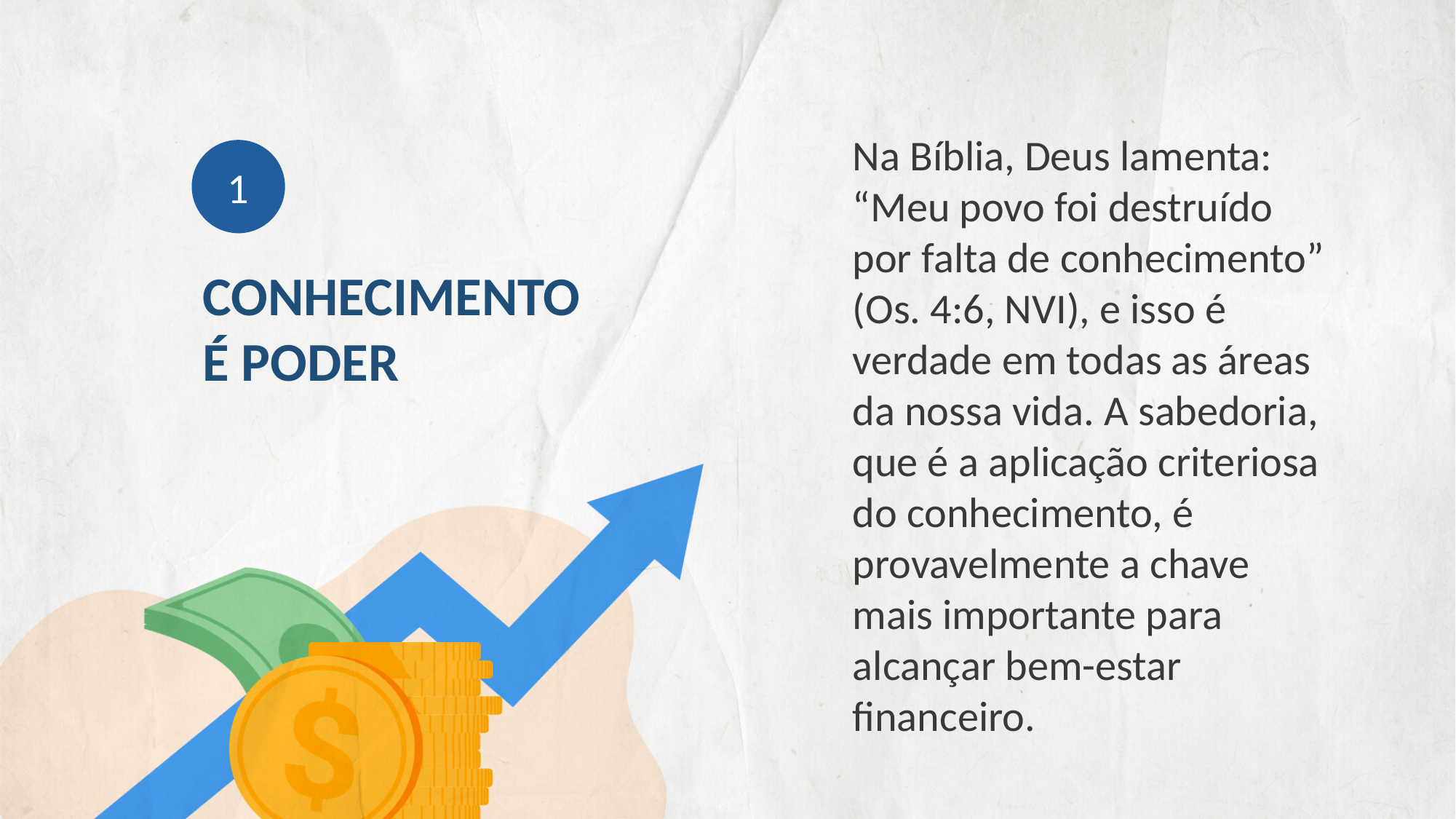

Na Bíblia, Deus lamenta: “Meu povo foi destruído por falta de conhecimento” (Os. 4:6, NVI), e isso é verdade em todas as áreas da nossa vida. A sabedoria, que é a aplicação criteriosa do conhecimento, é provavelmente a chave mais importante para alcançar bem-estar financeiro.
1

CONHECIMENTO É PODER